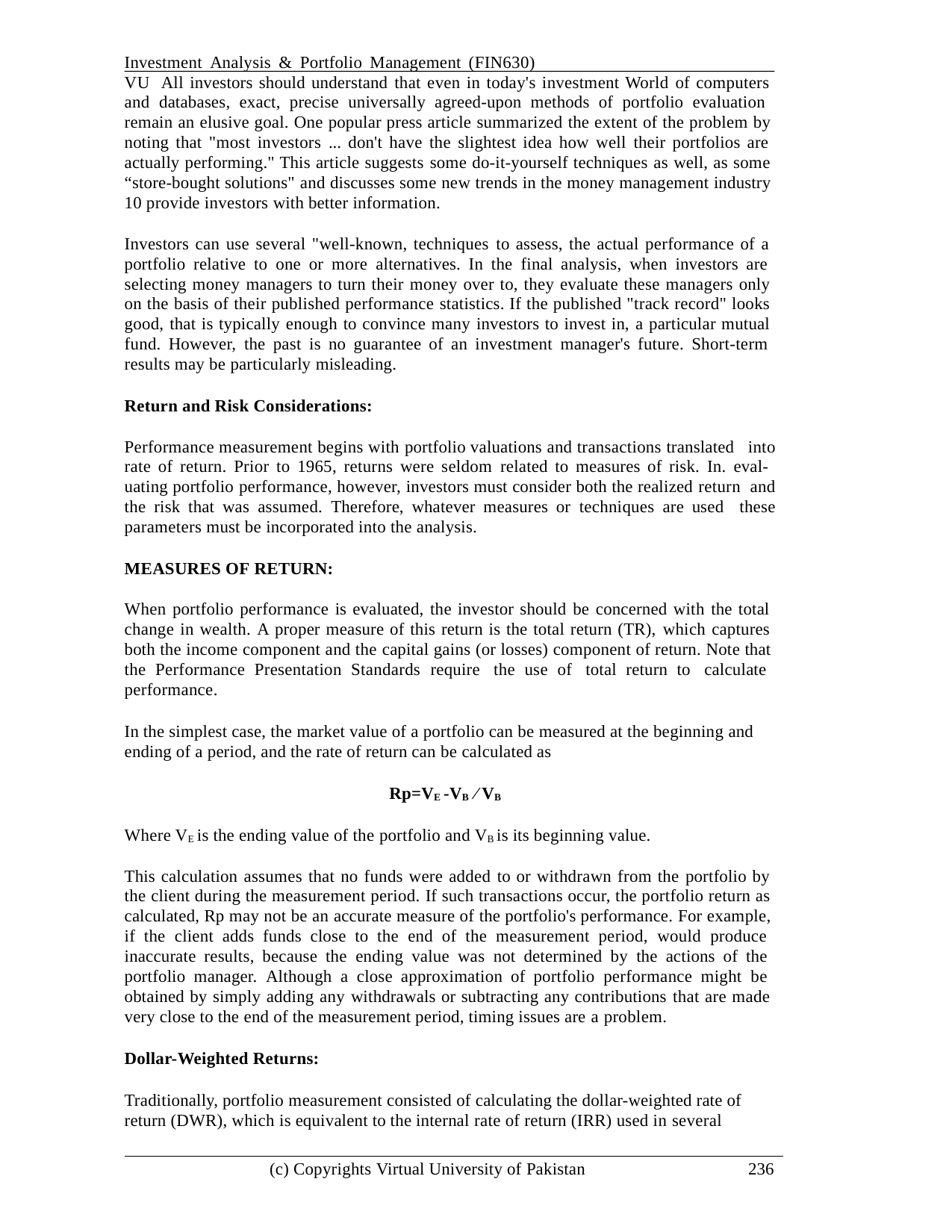

Investment Analysis & Portfolio Management (FIN630)	VU  All investors should understand that even in today's investment World of computers  and databases, exact, precise universally agreed-upon methods of portfolio evaluation  remain an elusive goal. One popular press article summarized the extent of the problem by  noting that "most investors ... don't have the slightest idea how well their portfolios are  actually performing." This article suggests some do-it-yourself techniques as well, as some  “store-bought solutions" and discusses some new trends in the money management industry  10 provide investors with better information.

Investors can use several "well-known, techniques to assess, the actual performance of a  portfolio relative to one or more alternatives. In the final analysis, when investors are  selecting money managers to turn their money over to, they evaluate these managers only  on the basis of their published performance statistics. If the published "track record" looks  good, that is typically enough to convince many investors to invest in, a particular mutual  fund. However, the past is no guarantee of an investment manager's future. Short-term  results may be particularly misleading.

Return and Risk Considerations:

Performance measurement begins with portfolio valuations and transactions translated  into rate of return. Prior to 1965, returns were seldom related to measures of risk. In. eval-  uating portfolio performance, however, investors must consider both the realized return  and the risk that was assumed. Therefore, whatever measures or techniques are used  these parameters must be incorporated into the analysis.

MEASURES OF RETURN:

When portfolio performance is evaluated, the investor should be concerned with the total  change in wealth. A proper measure of this return is the total return (TR), which captures  both the income component and the capital gains (or losses) component of return. Note that  the Performance Presentation Standards require the use of total return to calculate  performance.

In the simplest case, the market value of a portfolio can be measured at the beginning and  ending of a period, and the rate of return can be calculated as

Rp=VE -VB  ⁄ VB

Where VE is the ending value of the portfolio and VB is its beginning value.

This calculation assumes that no funds were added to or withdrawn from the portfolio by  the client during the measurement period. If such transactions occur, the portfolio return as  calculated, Rp may not be an accurate measure of the portfolio's performance. For example,  if the client adds funds close to the end of the measurement period, would produce  inaccurate results, because the ending value was not determined by the actions of the  portfolio manager. Although a close approximation of portfolio performance might be  obtained by simply adding any withdrawals or subtracting any contributions that are made  very close to the end of the measurement period, timing issues are a problem.

Dollar-Weighted Returns:

Traditionally, portfolio measurement consisted of calculating the dollar-weighted rate of  return (DWR), which is equivalent to the internal rate of return (IRR) used in several

(c) Copyrights Virtual University of Pakistan
236